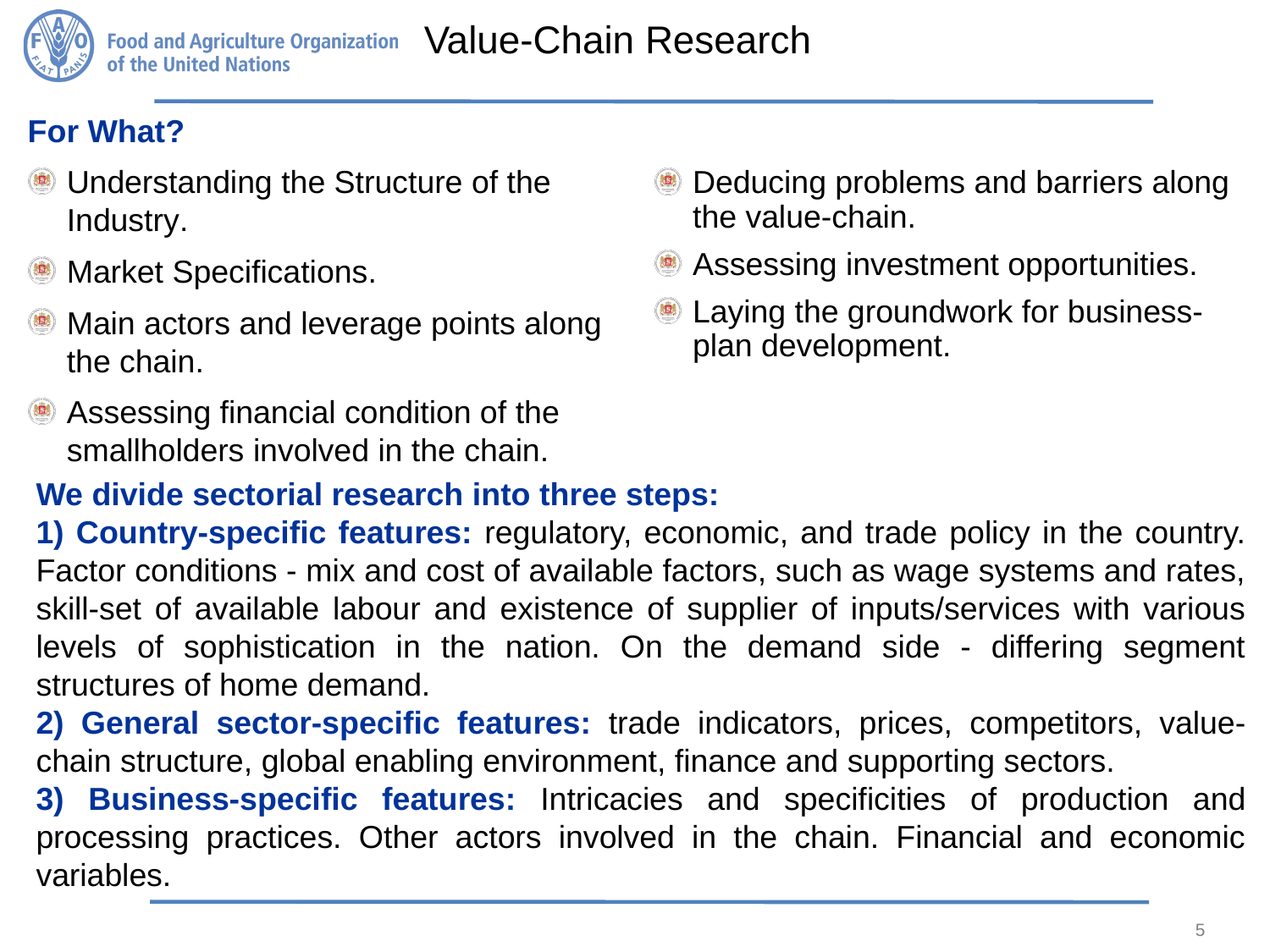

# Value-Chain Research
For What?
Understanding the Structure of the Industry.
Market Specifications.
Main actors and leverage points along the chain.
Assessing financial condition of the smallholders involved in the chain.

Deducing problems and barriers along the value-chain.
Assessing investment opportunities.
Laying the groundwork for business-plan development.

We divide sectorial research into three steps:
1) Country-specific features: regulatory, economic, and trade policy in the country. Factor conditions - mix and cost of available factors, such as wage systems and rates, skill-set of available labour and existence of supplier of inputs/services with various levels of sophistication in the nation. On the demand side - differing segment structures of home demand.
2) General sector-specific features: trade indicators, prices, competitors, value-chain structure, global enabling environment, finance and supporting sectors.
3) Business-specific features: Intricacies and specificities of production and processing practices. Other actors involved in the chain. Financial and economic variables.
5